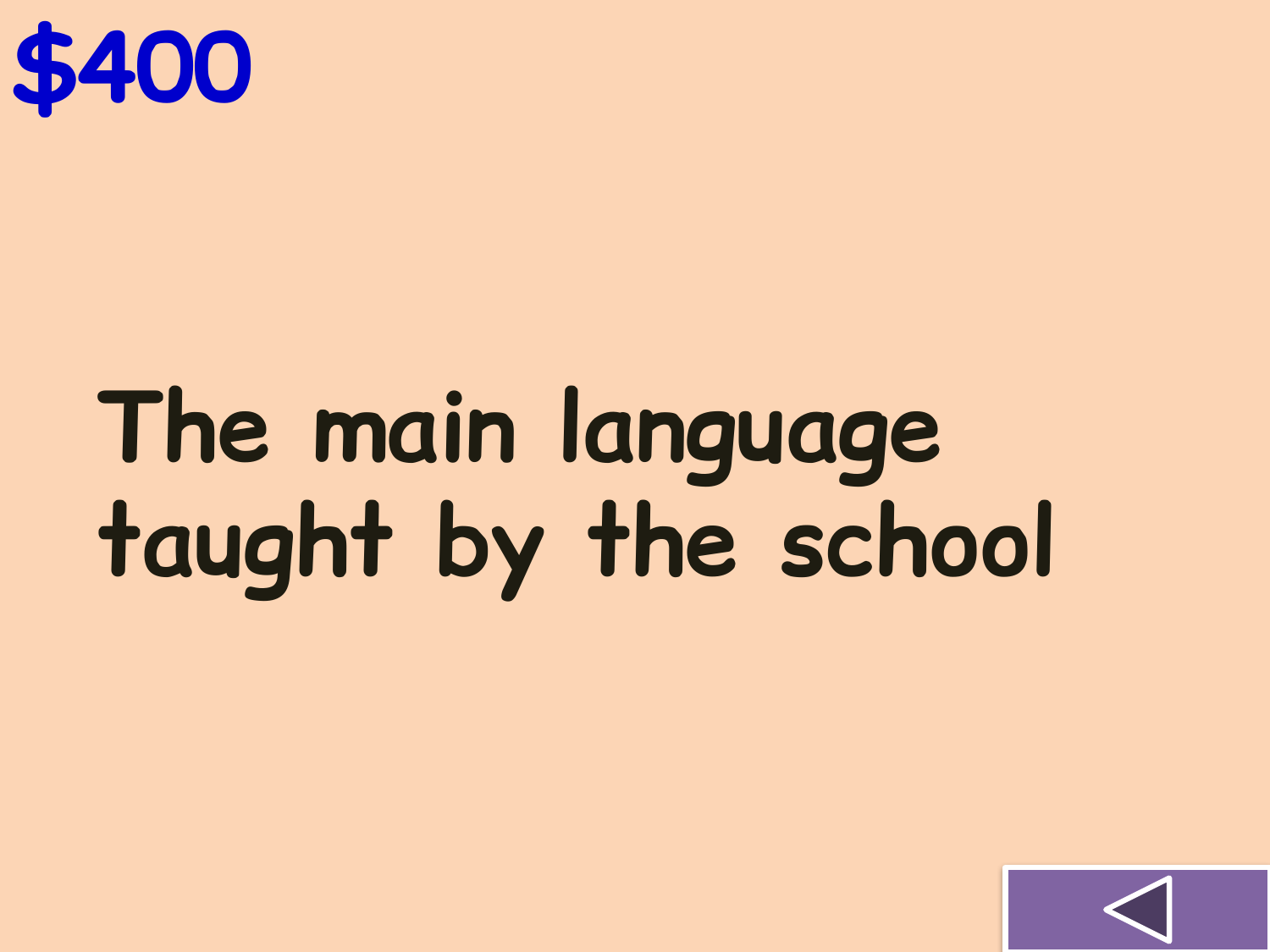

$400
The main language taught by the school